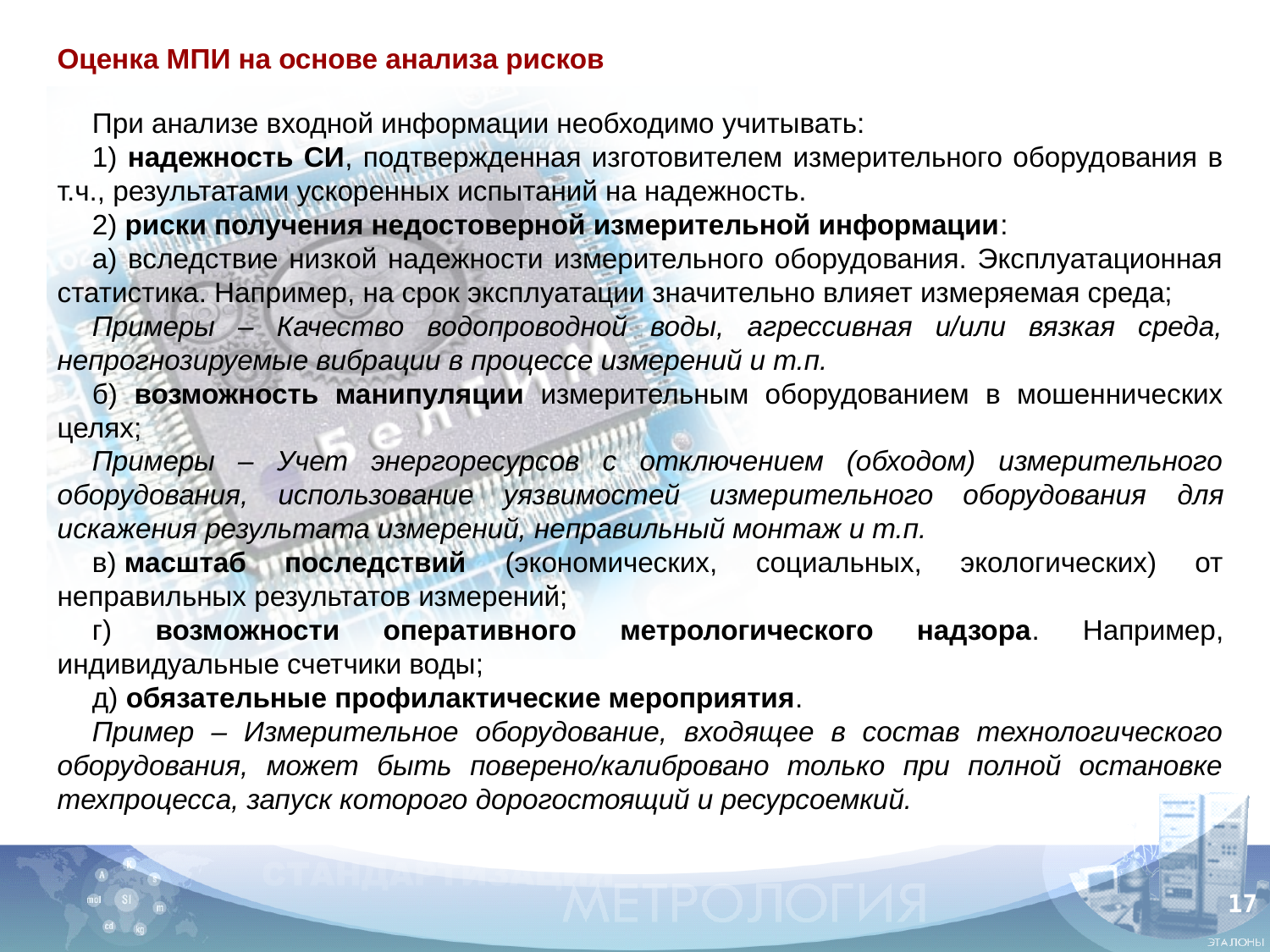

Оценка МПИ на основе анализа рисков
При анализе входной информации необходимо учитывать:
1) надежность СИ, подтвержденная изготовителем измерительного оборудования в т.ч., результатами ускоренных испытаний на надежность.
2) риски получения недостоверной измерительной информации:
а) вследствие низкой надежности измерительного оборудования. Эксплуатационная статистика. Например, на срок эксплуатации значительно влияет измеряемая среда;
Примеры – Качество водопроводной воды, агрессивная и/или вязкая среда, непрогнозируемые вибрации в процессе измерений и т.п.
б) возможность манипуляции измерительным оборудованием в мошеннических целях;
Примеры – Учет энергоресурсов с отключением (обходом) измерительного оборудования, использование уязвимостей измерительного оборудования для искажения результата измерений, неправильный монтаж и т.п.
в) масштаб последствий (экономических, социальных, экологических) от неправильных результатов измерений;
г) возможности оперативного метрологического надзора. Например, индивидуальные счетчики воды;
д) обязательныe профилактические мероприятия.
Пример – Измерительное оборудование, входящее в состав технологического оборудования, может быть поверено/калибровано только при полной остановке техпроцесса, запуск которого дорогостоящий и ресурсоемкий.